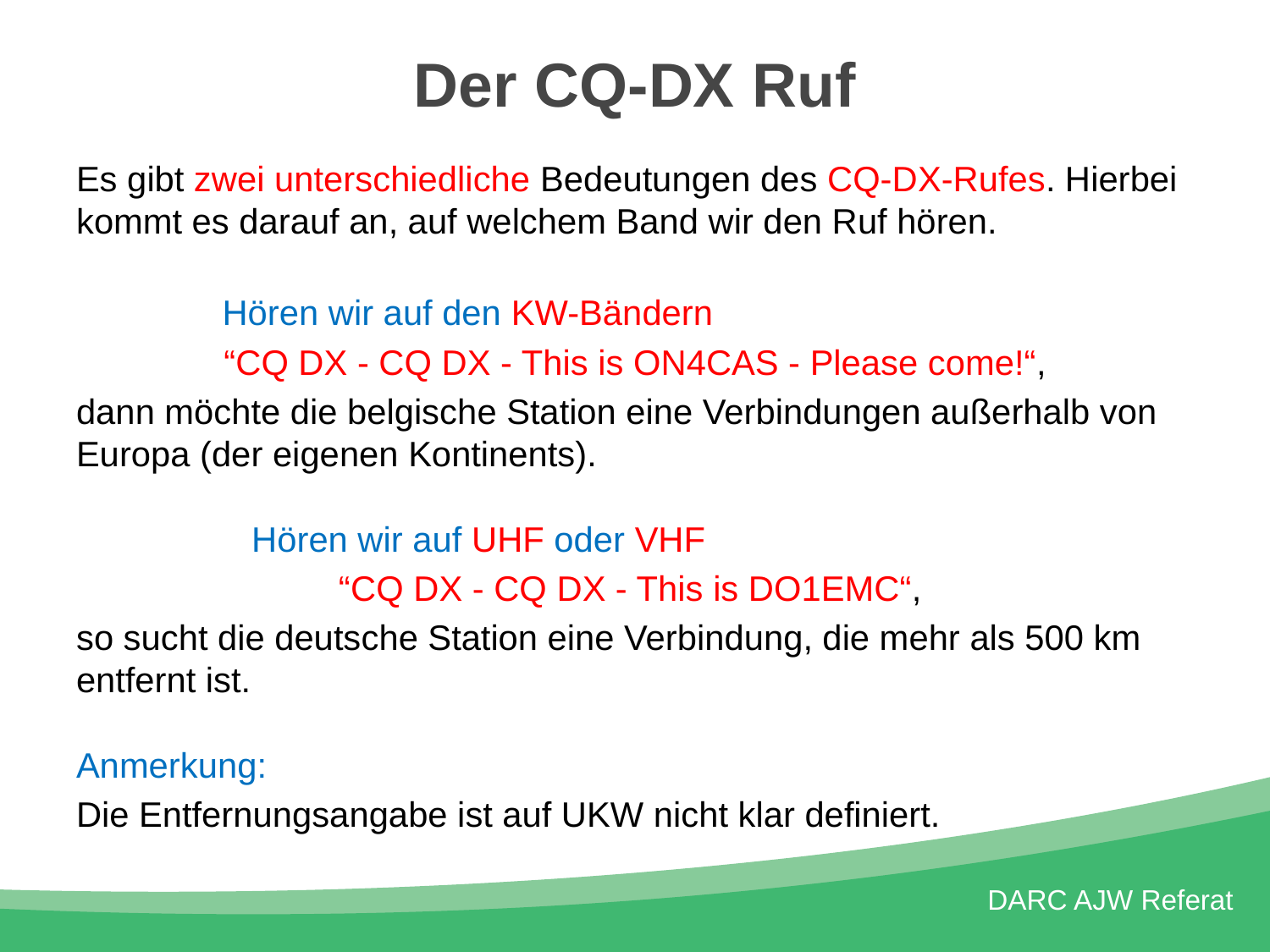

# Der CQ-DX Ruf
Es gibt zwei unterschiedliche Bedeutungen des CQ-DX-Rufes. Hierbei kommt es darauf an, auf welchem Band wir den Ruf hören.
               Hören wir auf den KW-Bändern
“CQ DX - CQ DX - This is ON4CAS - Please come!“,
dann möchte die belgische Station eine Verbindungen außerhalb von Europa (der eigenen Kontinents).
                  Hören wir auf UHF oder VHF
“CQ DX - CQ DX - This is DO1EMC“,
so sucht die deutsche Station eine Verbindung, die mehr als 500 km entfernt ist.
Anmerkung:
Die Entfernungsangabe ist auf UKW nicht klar definiert.